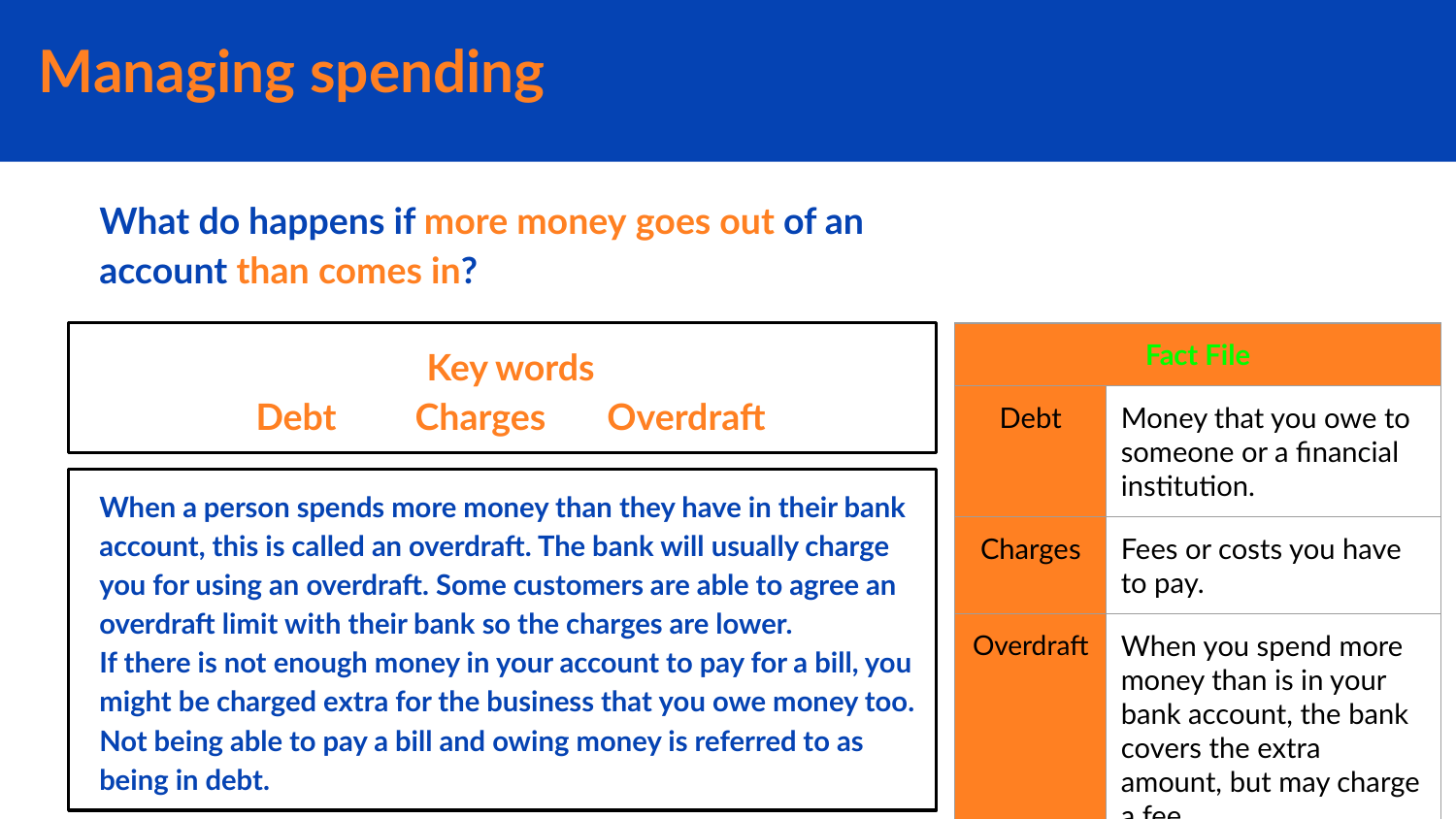

# Managing spending
What do happens if more money goes out of an account than comes in?
| Fact File |  |
| --- | --- |
| Debt | Money that you owe to someone or a financial institution. |
| Charges | Fees or costs you have to pay. |
| Overdraft | When you spend more money than is in your bank account, the bank covers the extra amount, but may charge a fee. |
Key words
Debt         Charges       Overdraft
When a person spends more money than they have in their bank account, this is called an overdraft. The bank will usually charge you for using an overdraft. Some customers are able to agree an overdraft limit with their bank so the charges are lower.
If there is not enough money in your account to pay for a bill, you might be charged extra for the business that you owe money too. Not being able to pay a bill and owing money is referred to as being in debt.